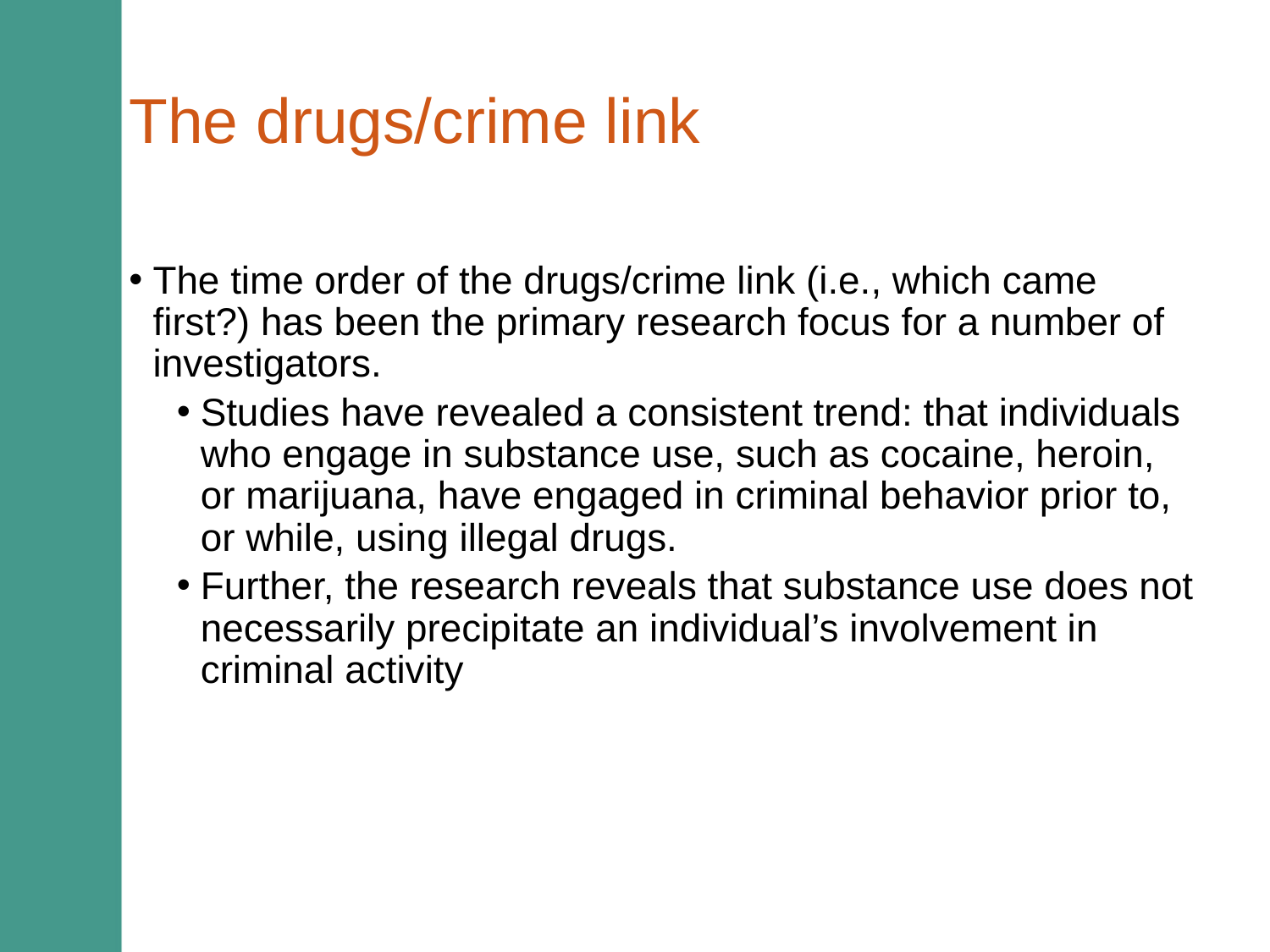

# The drugs/crime link
The time order of the drugs/crime link (i.e., which came first?) has been the primary research focus for a number of investigators.
Studies have revealed a consistent trend: that individuals who engage in substance use, such as cocaine, heroin, or marijuana, have engaged in criminal behavior prior to, or while, using illegal drugs.
Further, the research reveals that substance use does not necessarily precipitate an individual’s involvement in criminal activity